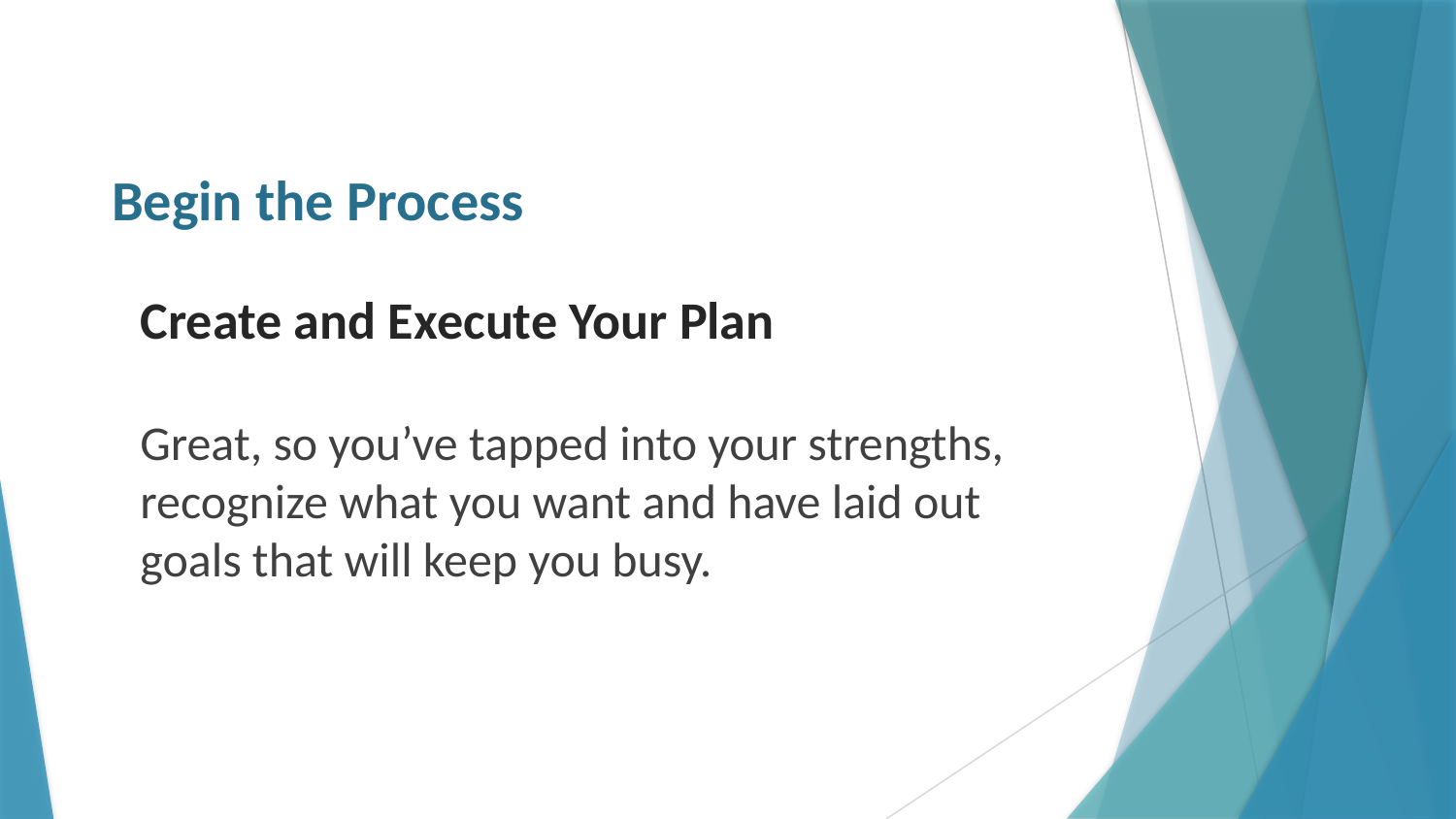

Begin the Process
# Create and Execute Your Plan
Great, so you’ve tapped into your strengths, recognize what you want and have laid out goals that will keep you busy.